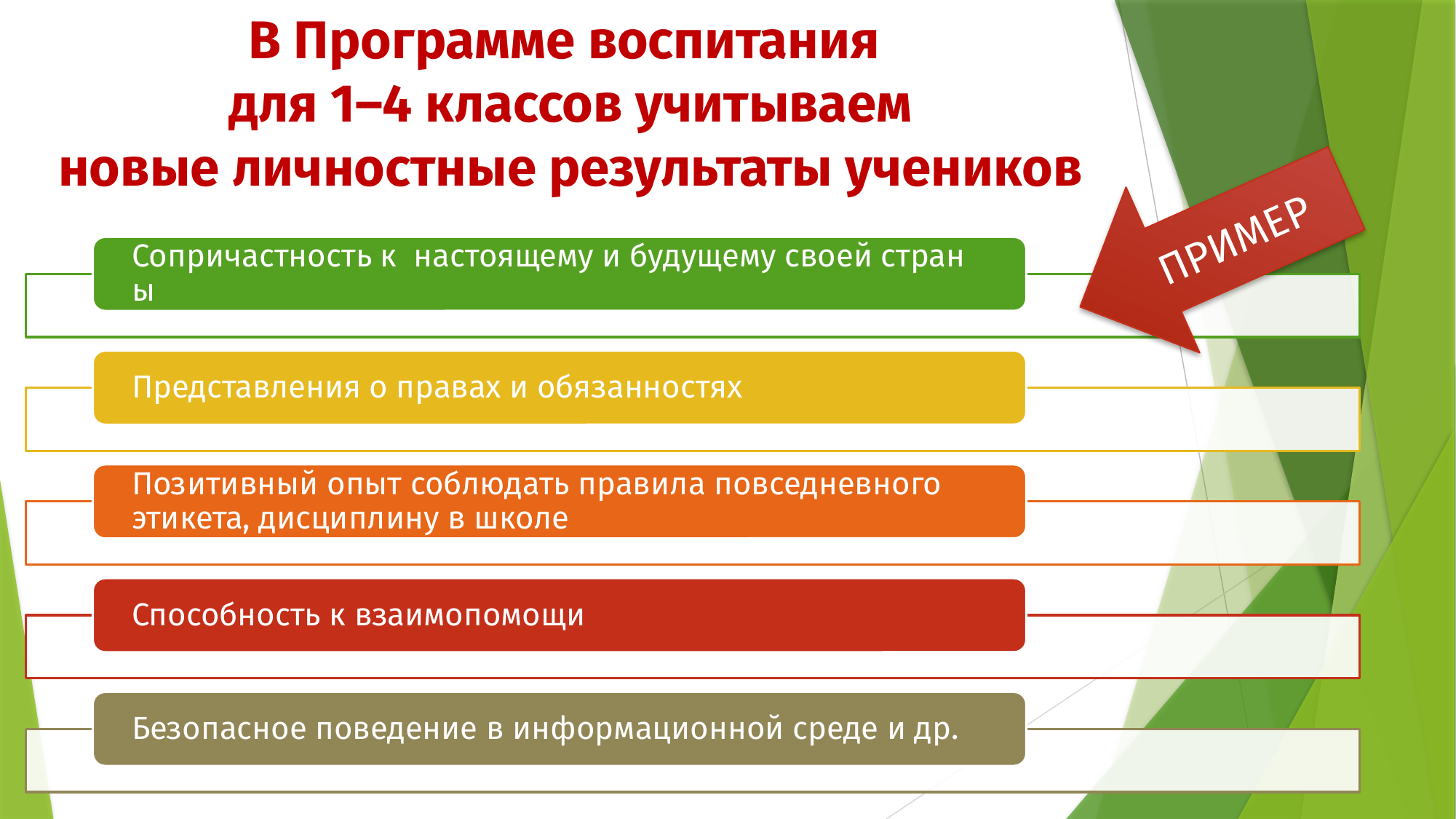

# В Программе воспитания для 1–4 классов учитываем новые личностные результаты учеников
Сопричастность к  настоящему и будущему своей страны
Представления о правах и обязанностях
Позитивный опыт соблюдать правила повседневного этикета, дисциплину в школе
Способность к взаимопомощи
Безопасное поведение в информационной среде и др.
ПРИМЕР